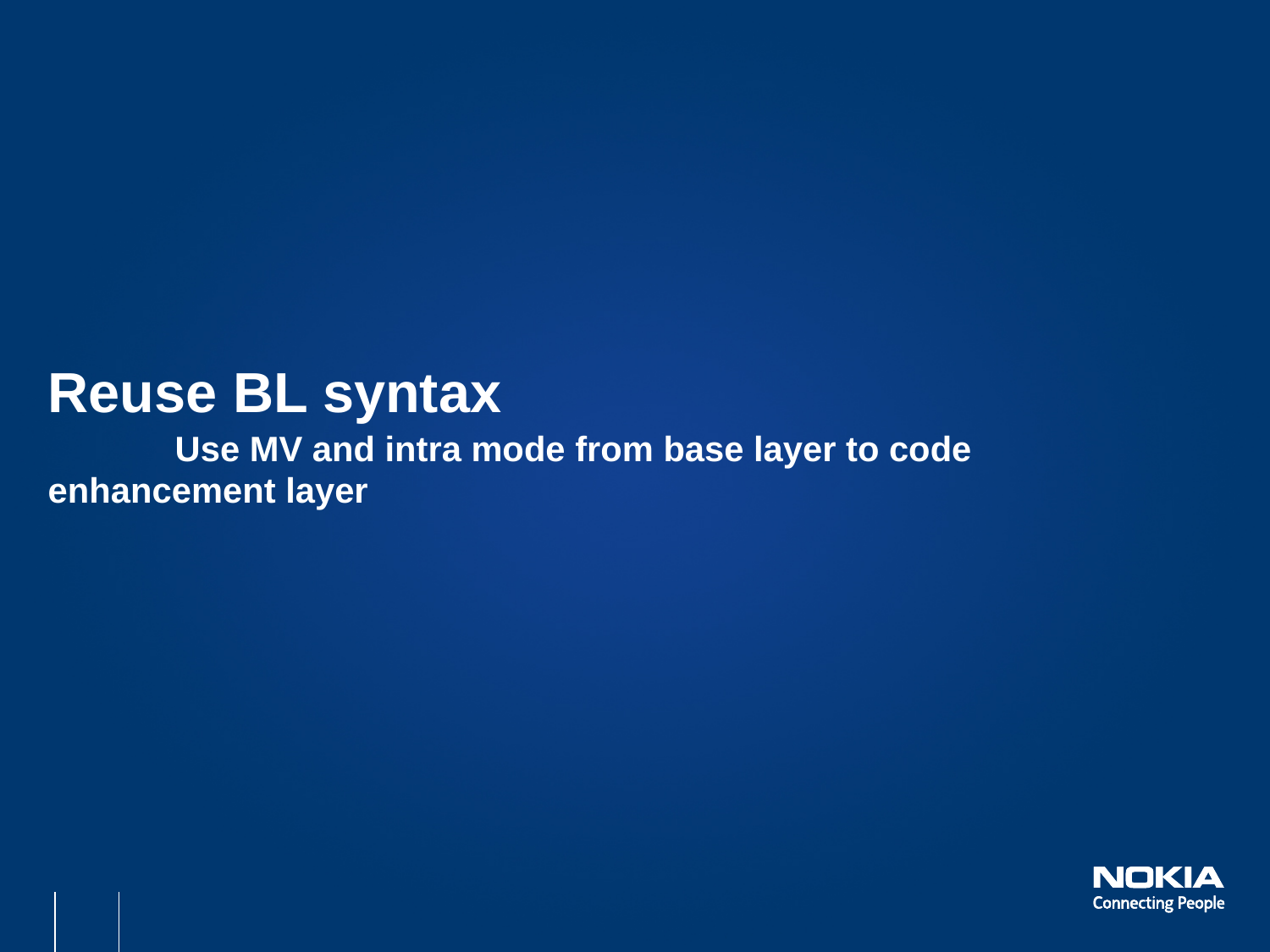

Reuse BL syntax
	Use MV and intra mode from base layer to code 	enhancement layer